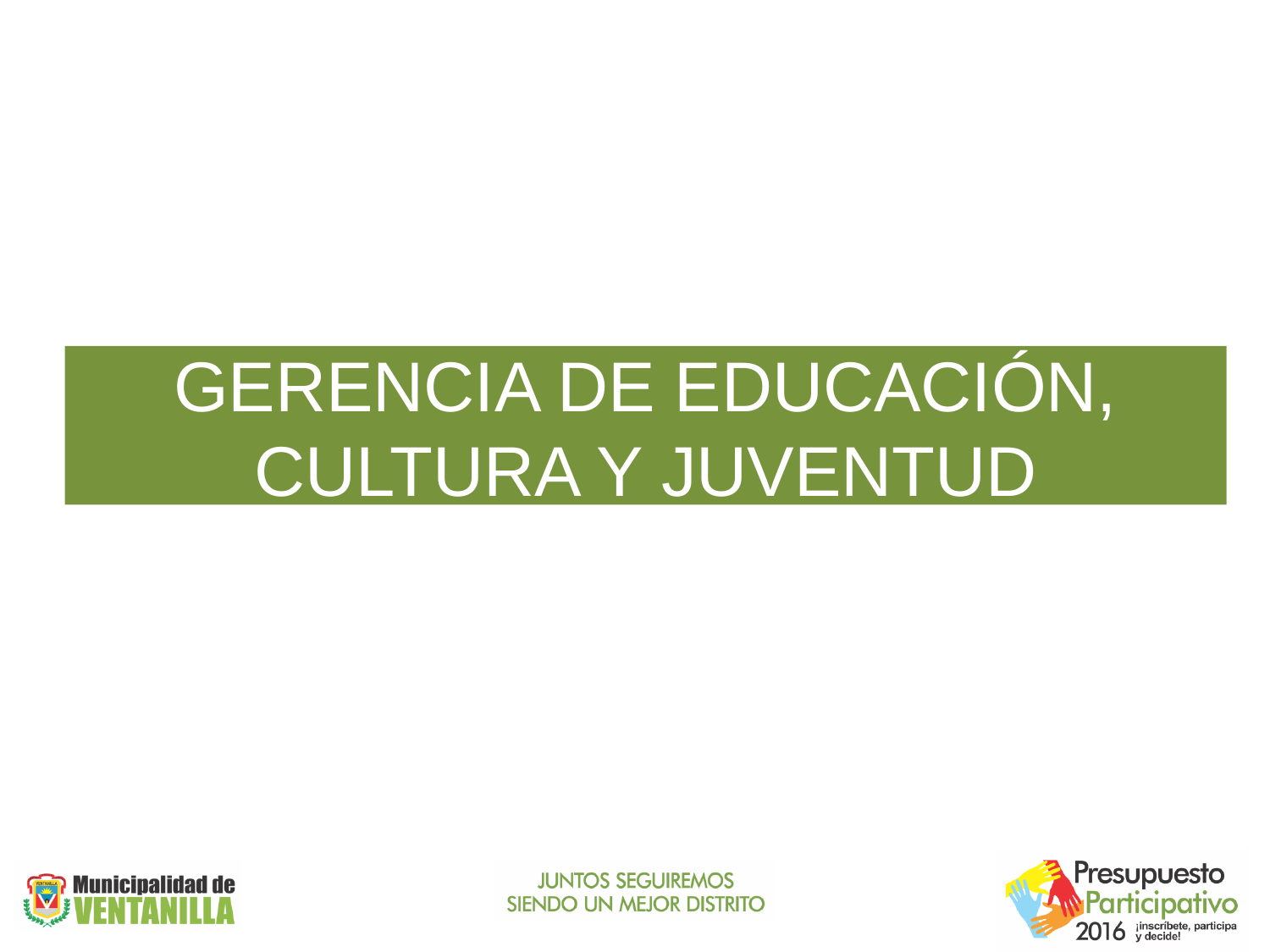

# GERENCIA DE EDUCACIÓN, CULTURA Y JUVENTUD